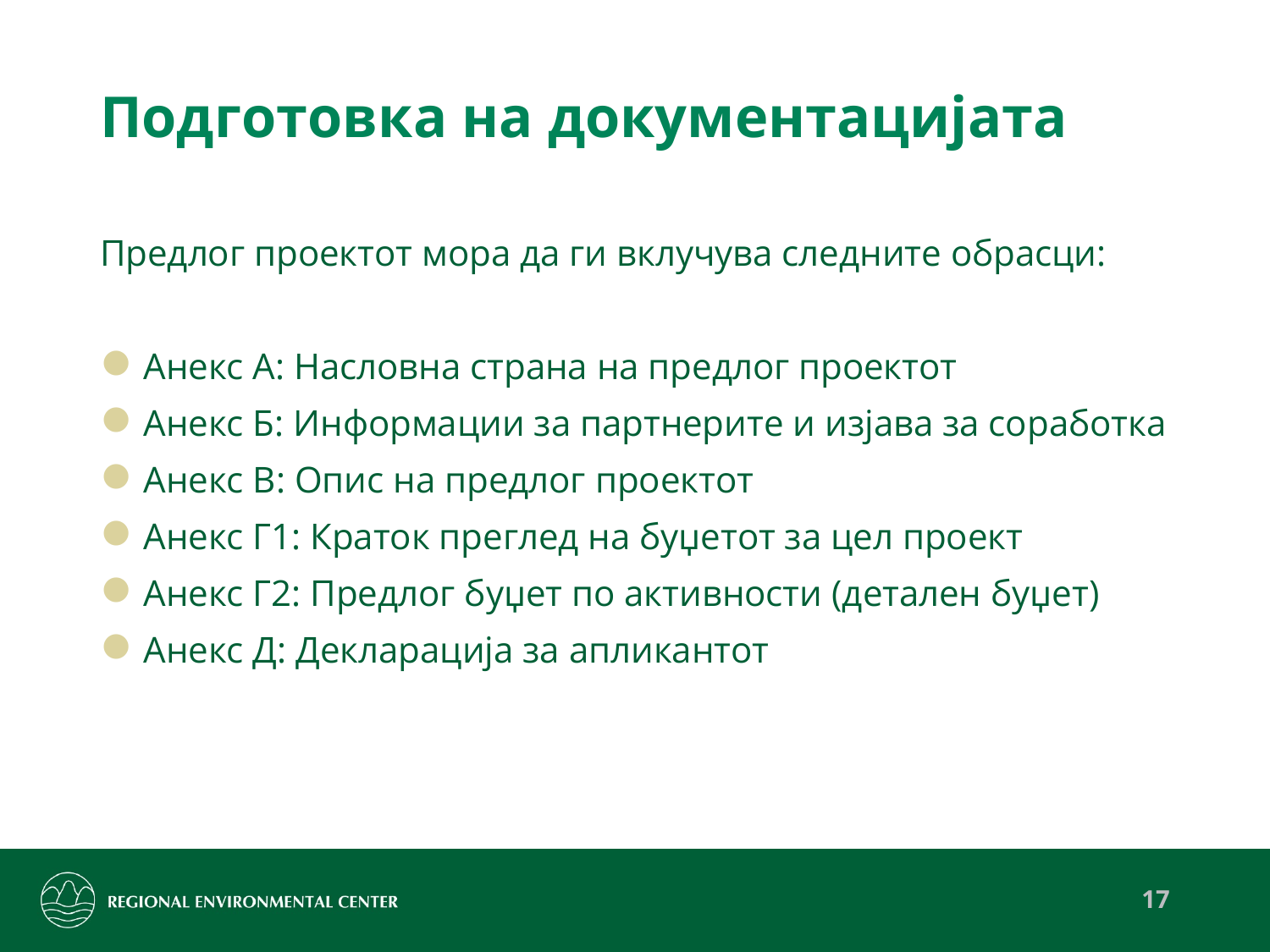

# Подготовка на документацијата
Предлог проектот мора да ги вклучува следните обрасци:

Анекс A: Насловна страна на предлог проектот
Анекс Б: Информации за партнерите и изјава за соработка
Анекс В: Опис на предлог проектот
Анекс Г1: Краток преглед на буџетот за цел проект
Анекс Г2: Предлог буџет по активности (детален буџет)
Анекс Д: Декларација за апликантот

17